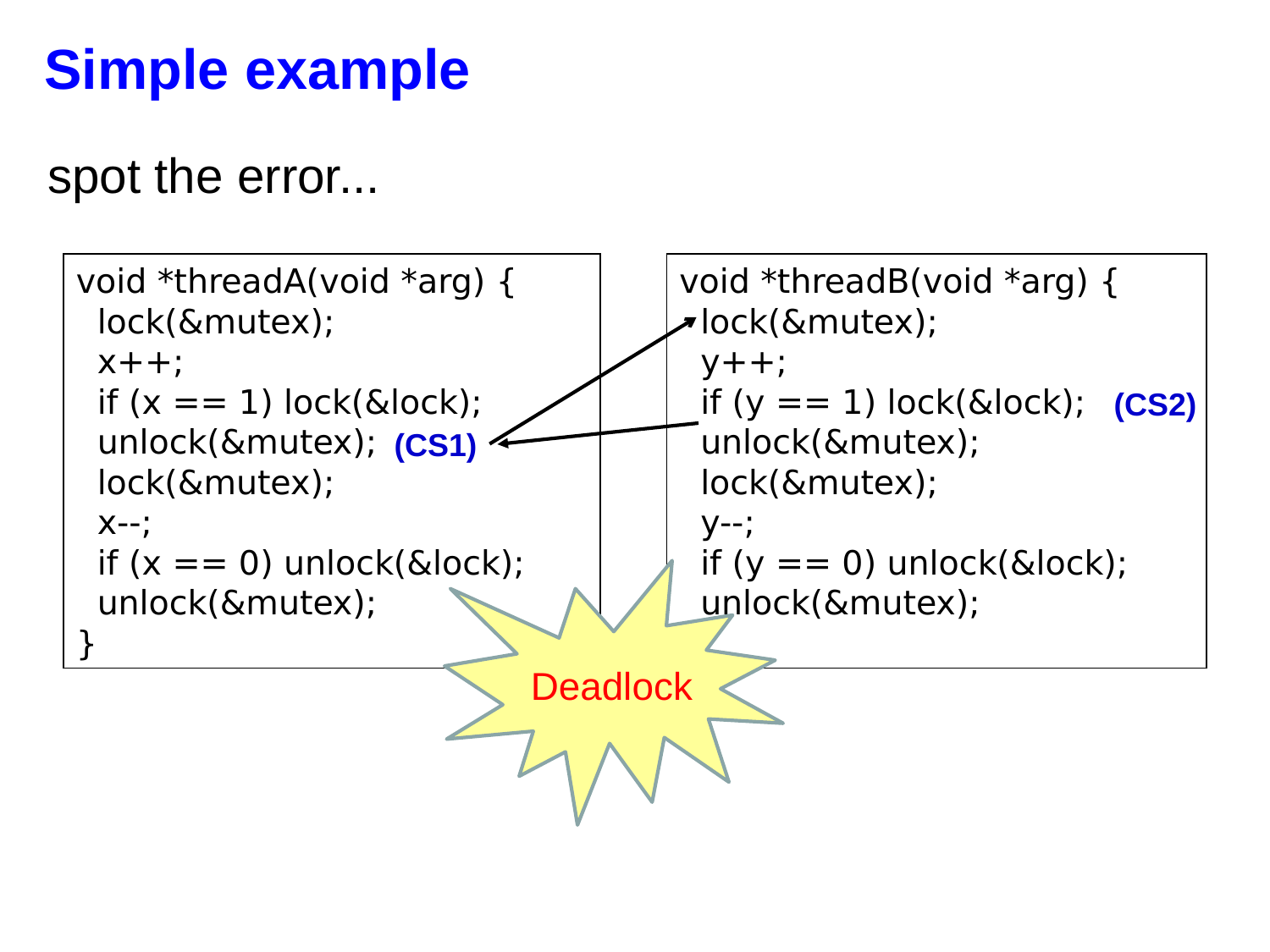

# Simple example
 spot the error...
void *threadA(void *arg) {
  lock(&mutex);
  x++;
  if (x == 1) lock(&lock);
  unlock(&mutex);
  lock(&mutex);
  x--;
  if (x == 0) unlock(&lock);
  unlock(&mutex);
}
void *threadB(void *arg) {
  lock(&mutex);
  y++;
  if (y == 1) lock(&lock);
  unlock(&mutex);
  lock(&mutex);
  y--;
  if (y == 0) unlock(&lock);
  unlock(&mutex);
}
(CS2)
(CS1)
Deadlock